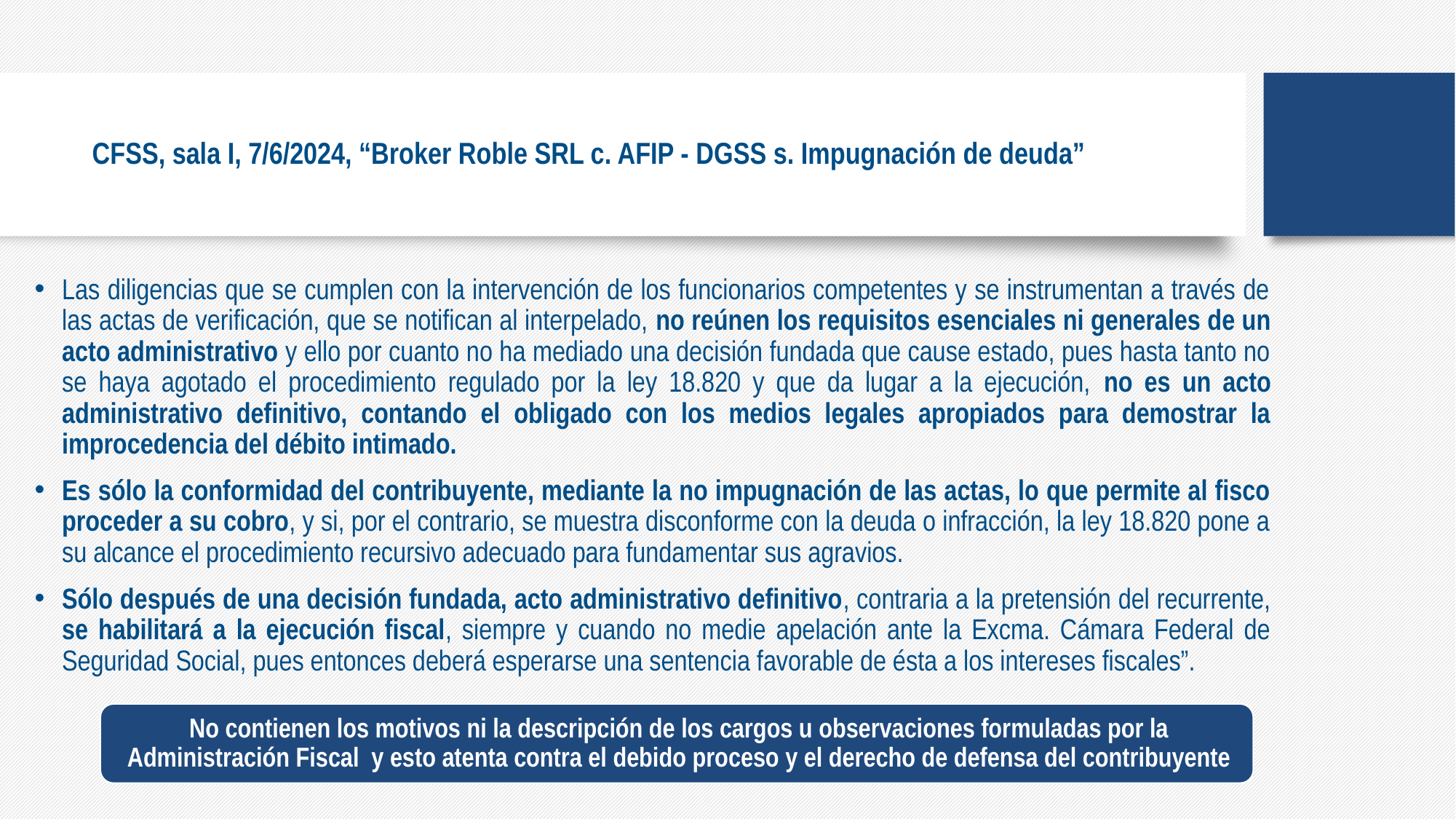

# CFSS, sala I, 7/6/2024, “Broker Roble SRL c. AFIP - DGSS s. Impugnación de deuda”
Las diligencias que se cumplen con la intervención de los funcionarios competentes y se instrumentan a través de las actas de verificación, que se notifican al interpelado, no reúnen los requisitos esenciales ni generales de un acto administrativo y ello por cuanto no ha mediado una decisión fundada que cause estado, pues hasta tanto no se haya agotado el procedimiento regulado por la ley 18.820 y que da lugar a la ejecución, no es un acto administrativo definitivo, contando el obligado con los medios legales apropiados para demostrar la improcedencia del débito intimado.
Es sólo la conformidad del contribuyente, mediante la no impugnación de las actas, lo que permite al fisco proceder a su cobro, y si, por el contrario, se muestra disconforme con la deuda o infracción, la ley 18.820 pone a su alcance el procedimiento recursivo adecuado para fundamentar sus agravios.
Sólo después de una decisión fundada, acto administrativo definitivo, contraria a la pretensión del recurrente, se habilitará a la ejecución fiscal, siempre y cuando no medie apelación ante la Excma. Cámara Federal de Seguridad Social, pues entonces deberá esperarse una sentencia favorable de ésta a los intereses fiscales”.

No contienen los motivos ni la descripción de los cargos u observaciones formuladas por la Administración Fiscal  y esto atenta contra el debido proceso y el derecho de defensa del contribuyente